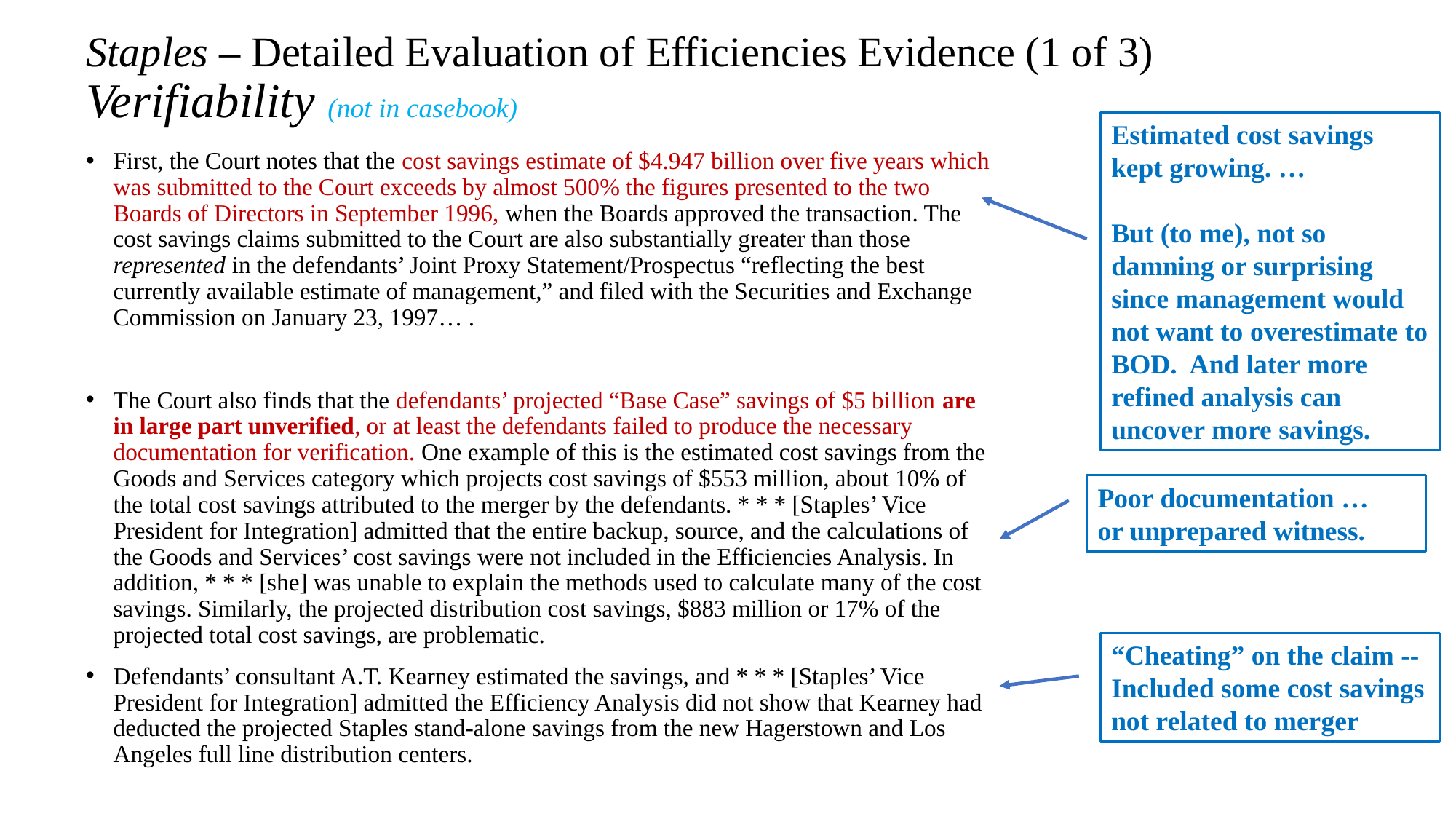

# Staples – Detailed Evaluation of Efficiencies Evidence (1 of 3) Verifiability (not in casebook)
Estimated cost savings kept growing. …

But (to me), not so damning or surprising since management would not want to overestimate to BOD.  And later more refined analysis can uncover more savings.
First, the Court notes that the cost savings estimate of $4.947 billion over five years which was submitted to the Court exceeds by almost 500% the figures presented to the two Boards of Directors in September 1996, when the Boards approved the transaction. The cost savings claims submitted to the Court are also substantially greater than those represented in the defendants’ Joint Proxy Statement/Prospectus “reflecting the best currently available estimate of management,” and filed with the Securities and Exchange Commission on January 23, 1997… .

The Court also finds that the defendants’ projected “Base Case” savings of $5 billion are in large part unverified, or at least the defendants failed to produce the necessary documentation for verification. One example of this is the estimated cost savings from the Goods and Services category which projects cost savings of $553 million, about 10% of the total cost savings attributed to the merger by the defendants. * * * [Staples’ Vice President for Integration] admitted that the entire backup, source, and the calculations of the Goods and Services’ cost savings were not included in the Efficiencies Analysis. In addition, * * * [she] was unable to explain the methods used to calculate many of the cost savings. Similarly, the projected distribution cost savings, $883 million or 17% of the projected total cost savings, are problematic.
Defendants’ consultant A.T. Kearney estimated the savings, and * * * [Staples’ Vice President for Integration] admitted the Efficiency Analysis did not show that Kearney had deducted the projected Staples stand-alone savings from the new Hagerstown and Los Angeles full line distribution centers.
Poor documentation …
or unprepared witness.
“Cheating” on the claim -- Included some cost savings not related to merger